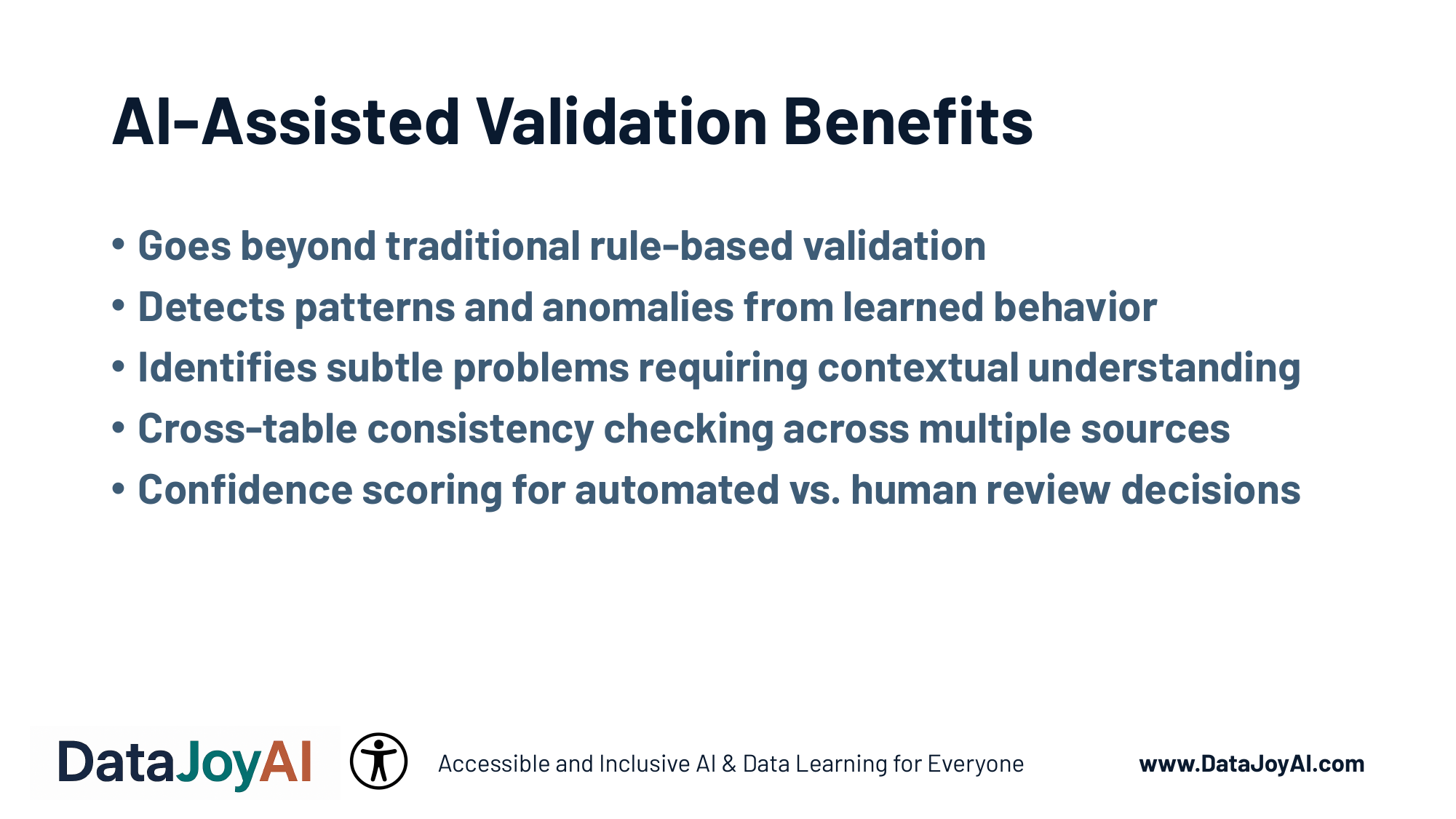

# AI-Assisted Validation Benefits
Goes beyond traditional rule-based validation
Detects patterns and anomalies from learned behavior
Identifies subtle problems requiring contextual understanding
Cross-table consistency checking across multiple sources
Confidence scoring for automated vs. human review decisions